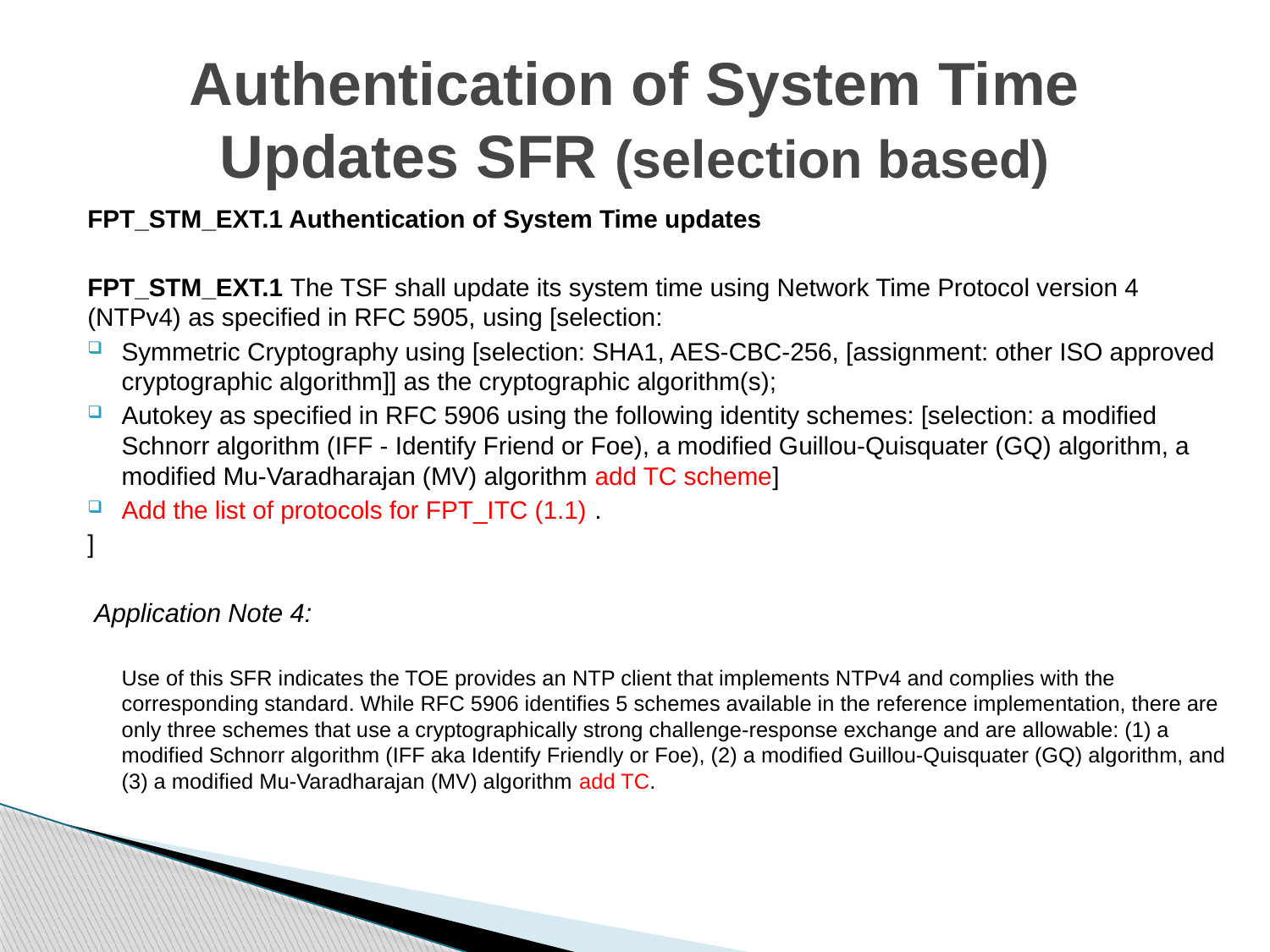

# Authentication of System Time Updates SFR (selection based)
FPT_STM_EXT.1 Authentication of System Time updates

FPT_STM_EXT.1 The TSF shall update its system time using Network Time Protocol version 4 (NTPv4) as specified in RFC 5905, using [selection:
Symmetric Cryptography using [selection: SHA1, AES-CBC-256, [assignment: other ISO approved cryptographic algorithm]] as the cryptographic algorithm(s);
Autokey as specified in RFC 5906 using the following identity schemes: [selection: a modified Schnorr algorithm (IFF - Identify Friend or Foe), a modified Guillou-Quisquater (GQ) algorithm, a modified Mu-Varadharajan (MV) algorithm add TC scheme]
Add the list of protocols for FPT_ITC (1.1) .
]

 Application Note 4:

Use of this SFR indicates the TOE provides an NTP client that implements NTPv4 and complies with the corresponding standard. While RFC 5906 identifies 5 schemes available in the reference implementation, there are only three schemes that use a cryptographically strong challenge-response exchange and are allowable: (1) a modified Schnorr algorithm (IFF aka Identify Friendly or Foe), (2) a modified Guillou-Quisquater (GQ) algorithm, and (3) a modified Mu-Varadharajan (MV) algorithm add TC.